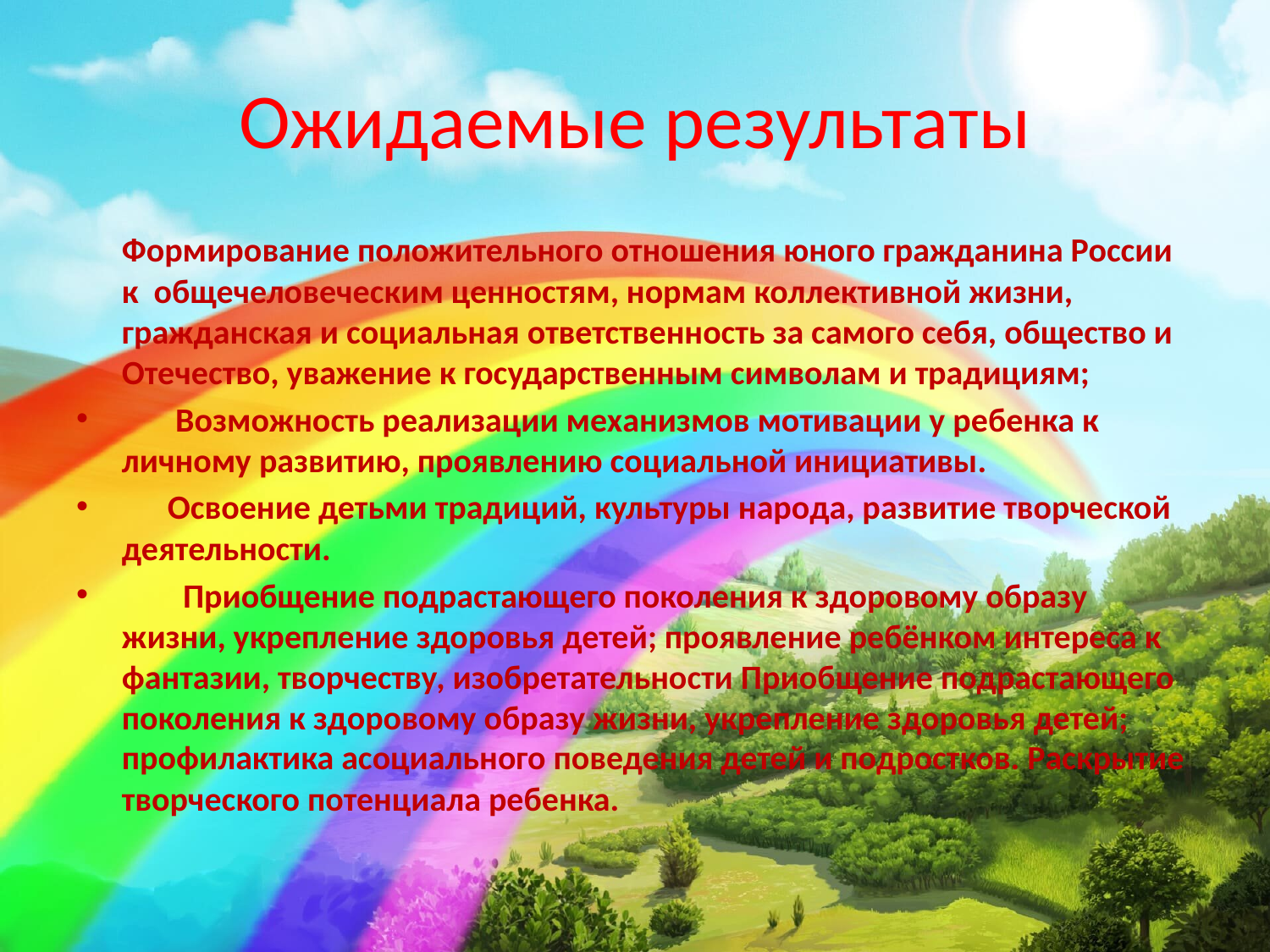

# Ожидаемые результаты
      Формирование положительного отношения юного гражданина России  к  общечеловеческим ценностям, нормам коллективной жизни, гражданская и социальная ответственность за самого себя, общество и Отечество, уважение к государственным символам и традициям;
       Возможность реализации механизмов мотивации у ребенка к личному развитию, проявлению социальной инициативы.
      Освоение детьми традиций, культуры народа, развитие творческой деятельности.
        Приобщение подрастающего поколения к здоровому образу жизни, укрепление здоровья детей; проявление ребёнком интереса к  фантазии, творчеству, изобретательности Приобщение подрастающего поколения к здоровому образу жизни, укрепление здоровья детей; профилактика асоциального поведения детей и подростков. Раскрытие творческого потенциала ребенка.